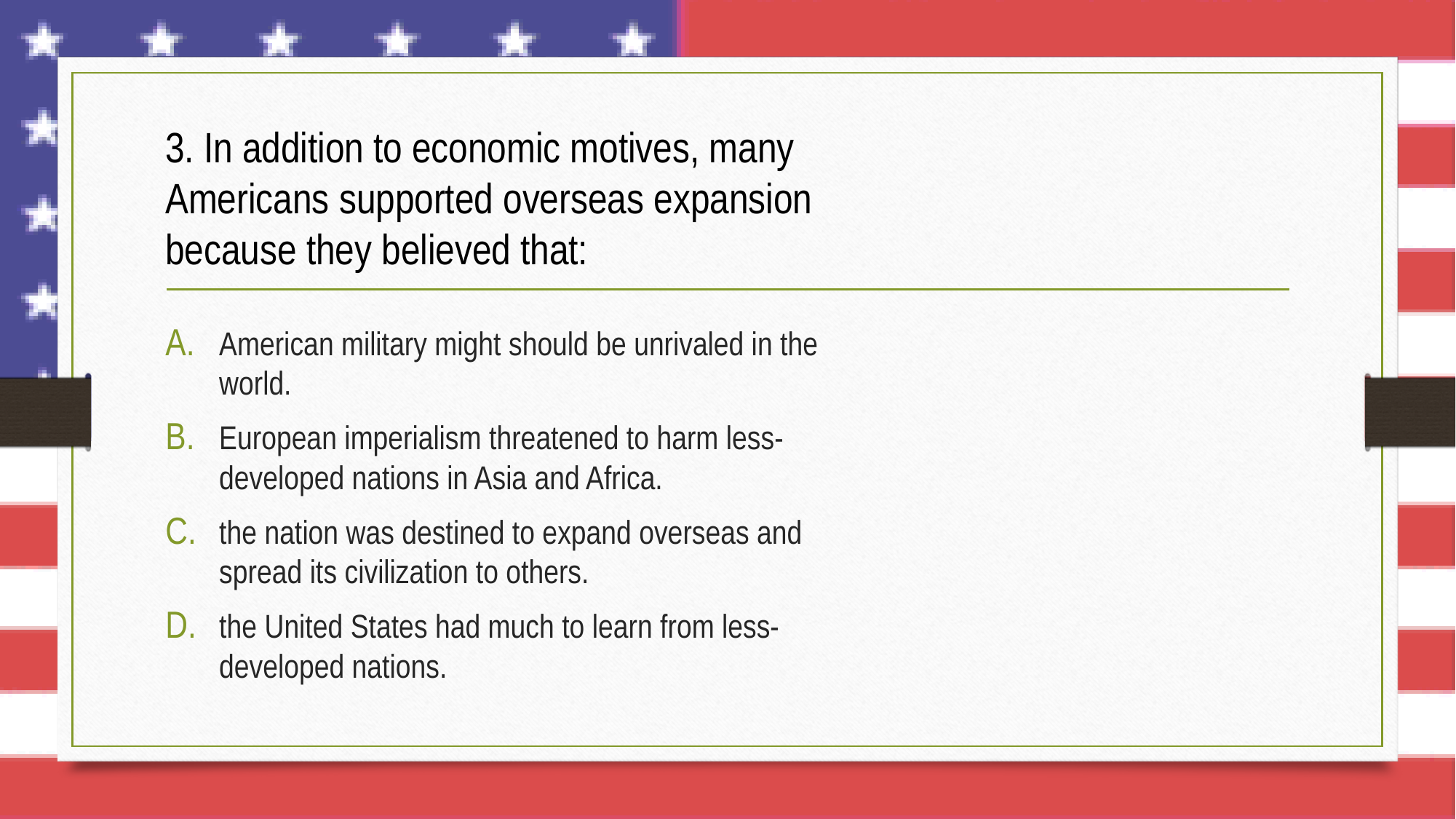

3. In addition to economic motives, many Americans supported overseas expansion because they believed that:
American military might should be unrivaled in the world.
European imperialism threatened to harm less-developed nations in Asia and Africa.
the nation was destined to expand overseas and spread its civilization to others.
the United States had much to learn from less-developed nations.